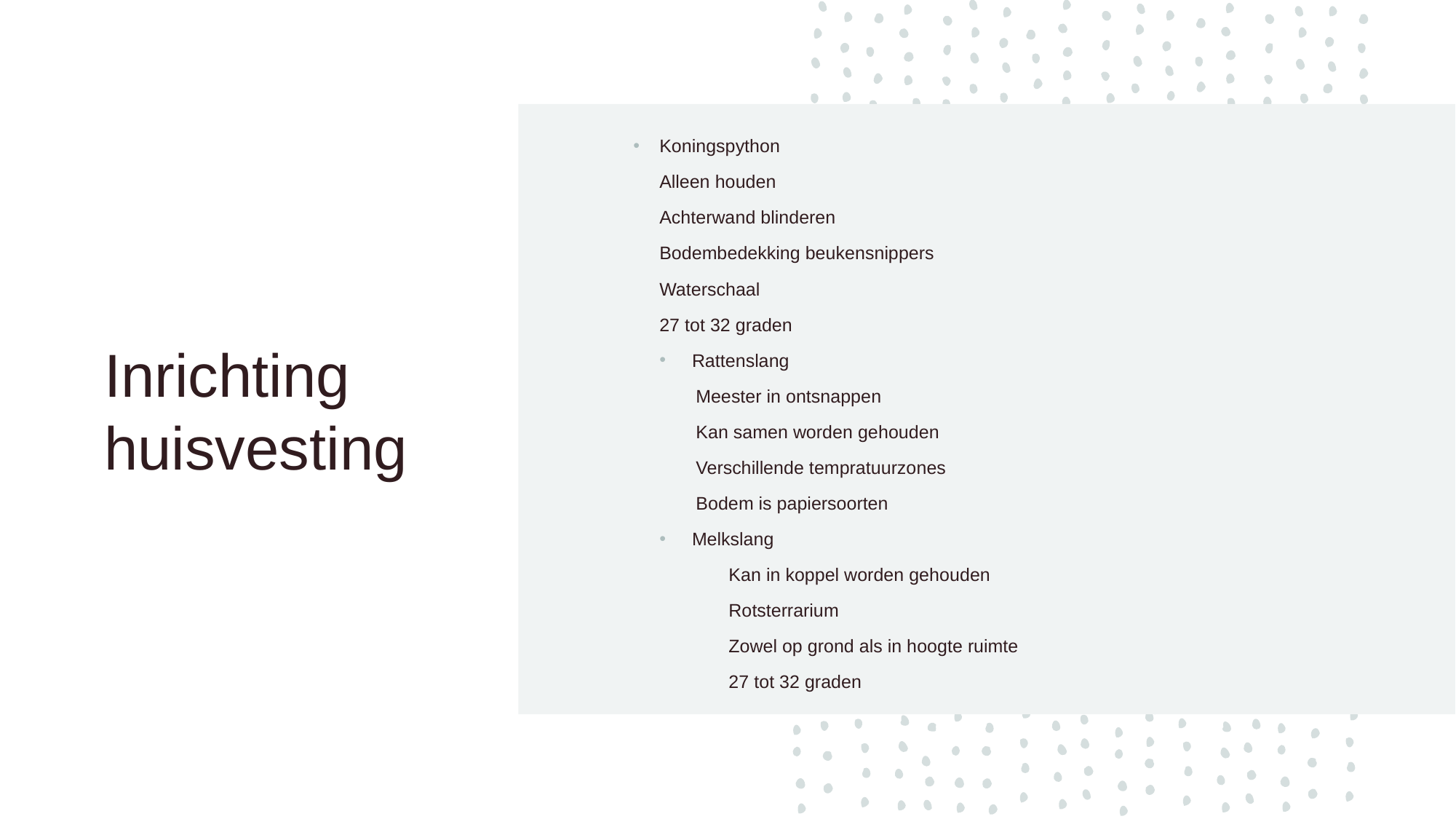

Koningspython
	Alleen houden
	Achterwand blinderen
	Bodembedekking beukensnippers
	Waterschaal
	27 tot 32 graden
Rattenslang
	Meester in ontsnappen
	Kan samen worden gehouden
	Verschillende tempratuurzones
	Bodem is papiersoorten
Melkslang
Kan in koppel worden gehouden
Rotsterrarium
Zowel op grond als in hoogte ruimte
27 tot 32 graden

# Inrichting huisvesting